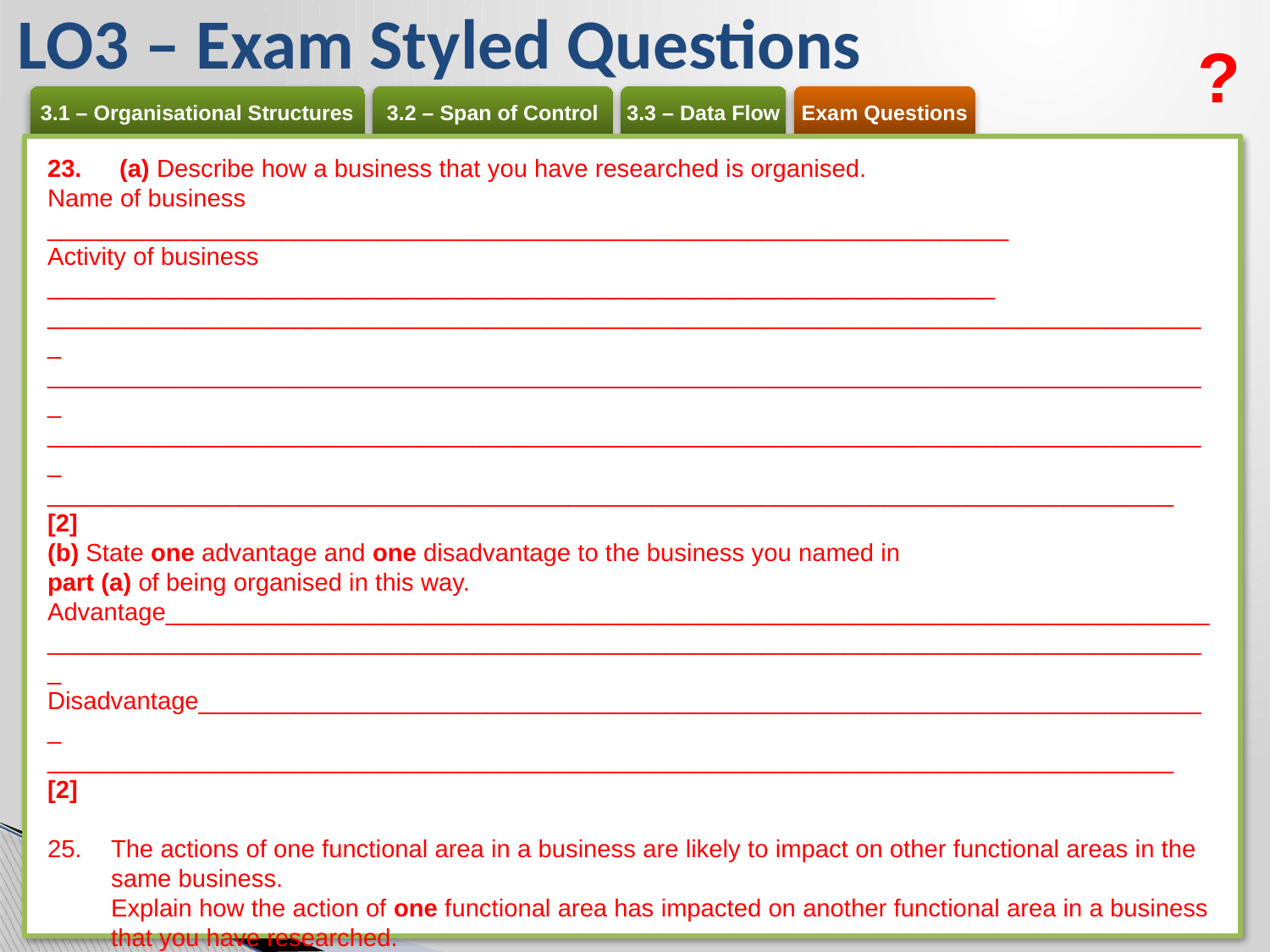

LO3 – Exam Styled Questions
?
(a) Describe how a business that you have researched is organised.
Name of business ______________________________________________________________________
Activity of business _____________________________________________________________________
_____________________________________________________________________________________
_____________________________________________________________________________________
_____________________________________________________________________________________
__________________________________________________________________________________ [2]
(b) State one advantage and one disadvantage to the business you named in
part (a) of being organised in this way.
Advantage____________________________________________________________________________
_____________________________________________________________________________________
Disadvantage__________________________________________________________________________
__________________________________________________________________________________ [2]

The actions of one functional area in a business are likely to impact on other functional areas in the same business.
Explain how the action of one functional area has impacted on another functional area in a business that you have researched.
Name of business ______________________________________________________________________
Activity of business _____________________________________________________________________
___________________________________________________________________________________________________________________________________________________________________________________________________________________________________________________________________________________________________________________________________________________________________________________________________________________________________________________________________________________________________________________________ [4]